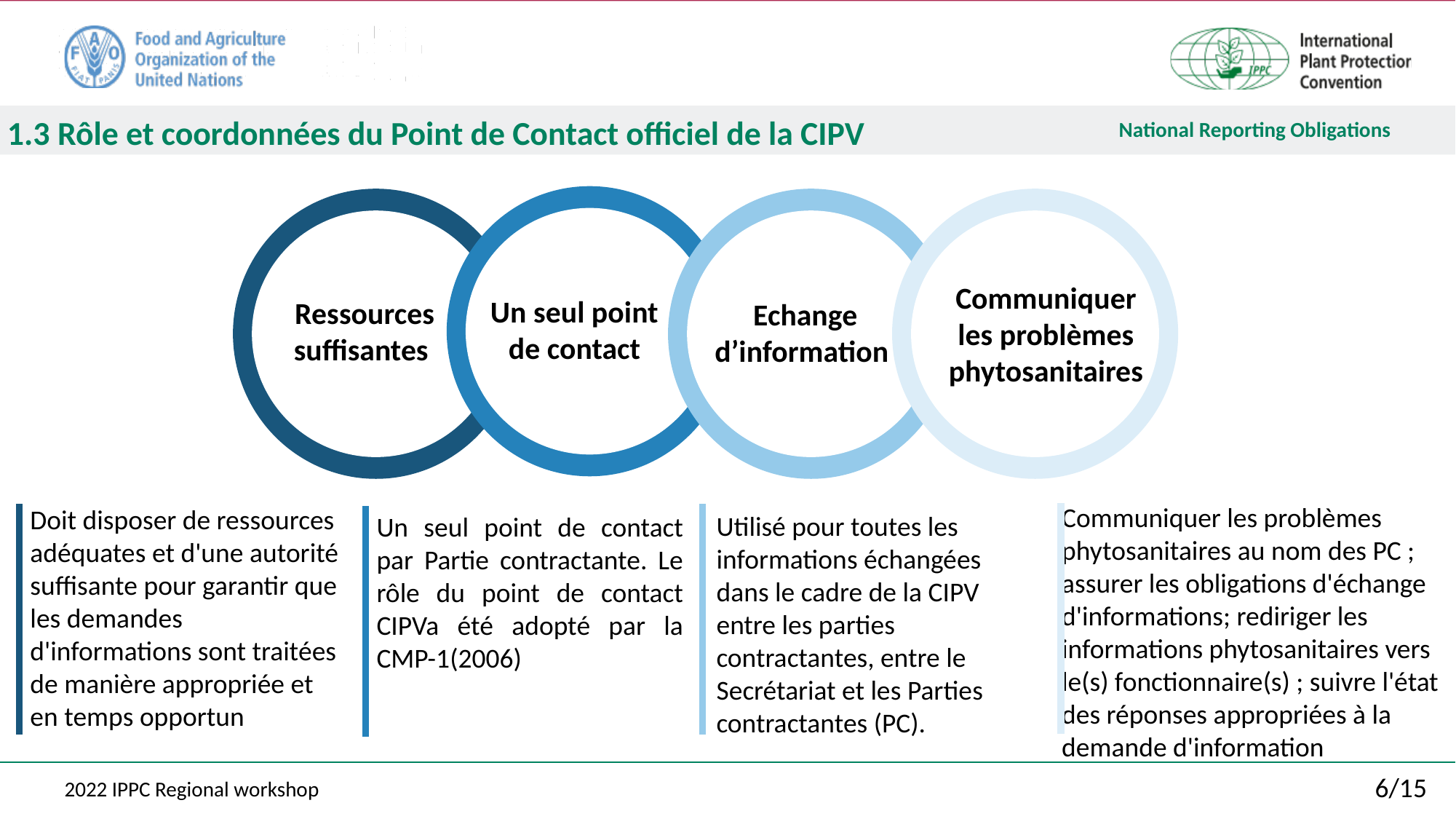

1.3 Rôle et coordonnées du Point de Contact officiel de la CIPV

Communiquer les problèmes phytosanitaires
Un seul point de contact
Ressources
suffisantes
Echange d’information
Communiquer les problèmes phytosanitaires au nom des PC ; assurer les obligations d'échange d'informations; rediriger les informations phytosanitaires vers le(s) fonctionnaire(s) ; suivre l'état des réponses appropriées à la demande d'information
Doit disposer de ressources adéquates et d'une autorité suffisante pour garantir que les demandes d'informations sont traitées de manière appropriée et en temps opportun
Utilisé pour toutes les informations échangées dans le cadre de la CIPV entre les parties contractantes, entre le Secrétariat et les Parties contractantes (PC).
Un seul point de contact par Partie contractante. Le rôle du point de contact CIPVa été adopté par la CMP-1(2006)

6/15